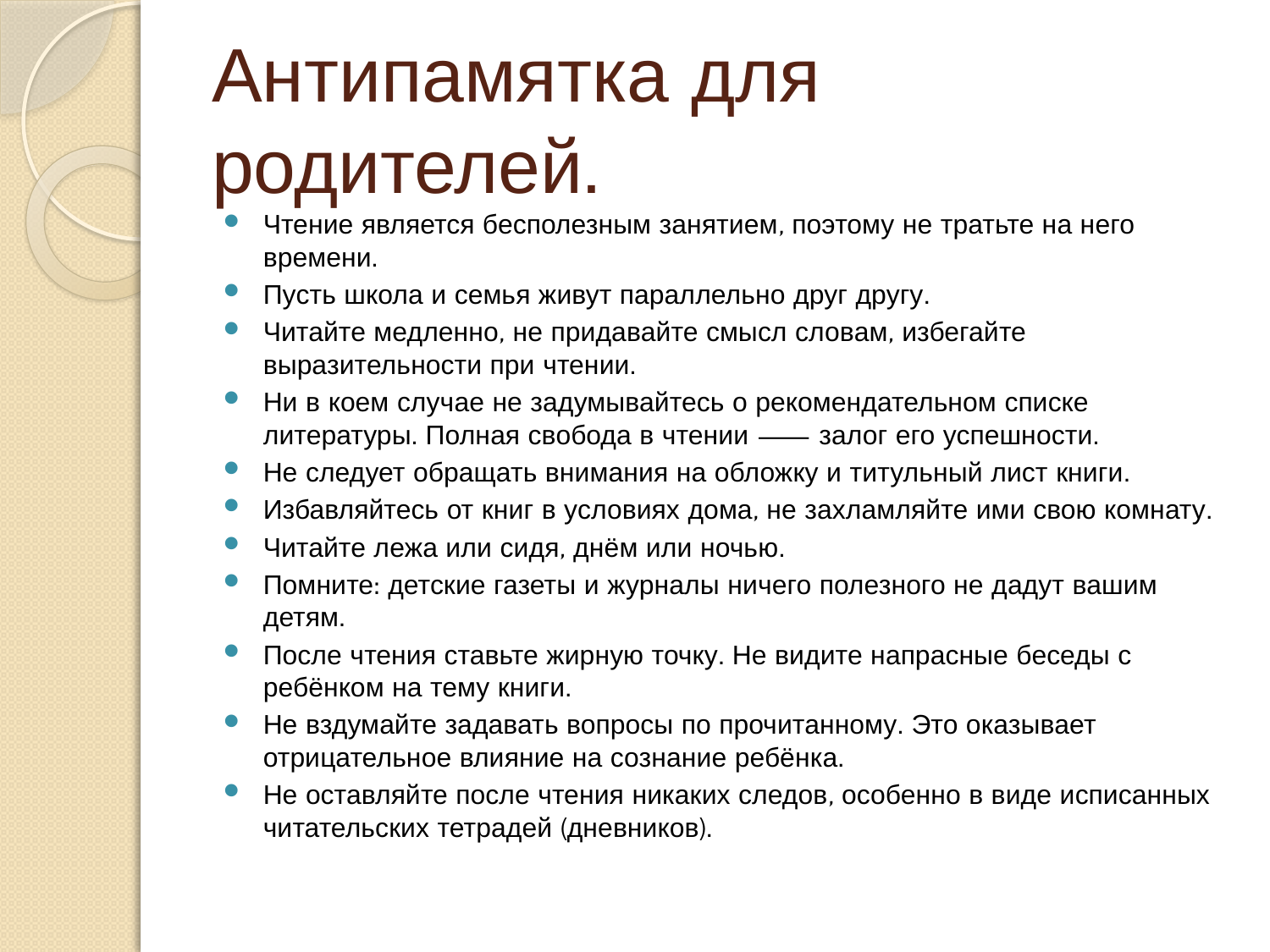

# Антипамятка для родителей.
Чтение является бесполезным занятием, поэтому не тратьте на него времени.
Пусть школа и семья живут параллельно друг другу.
Читайте медленно, не придавайте смысл словам, избегайте выразительности при чтении.
Ни в коем случае не задумывайтесь о рекомендательном списке литературы. Полная свобода в чтении ― залог его успешности.
Не следует обращать внимания на обложку и титульный лист книги.
Избавляйтесь от книг в условиях дома, не захламляйте ими свою комнату.
Читайте лежа или сидя, днём или ночью.
Помните: детские газеты и журналы ничего полезного не дадут вашим детям.
После чтения ставьте жирную точку. Не видите напрасные беседы с ребёнком на тему книги.
Не вздумайте задавать вопросы по прочитанному. Это оказывает отрицательное влияние на сознание ребёнка.
Не оставляйте после чтения никаких следов, особенно в виде исписанных читательских тетрадей (дневников).